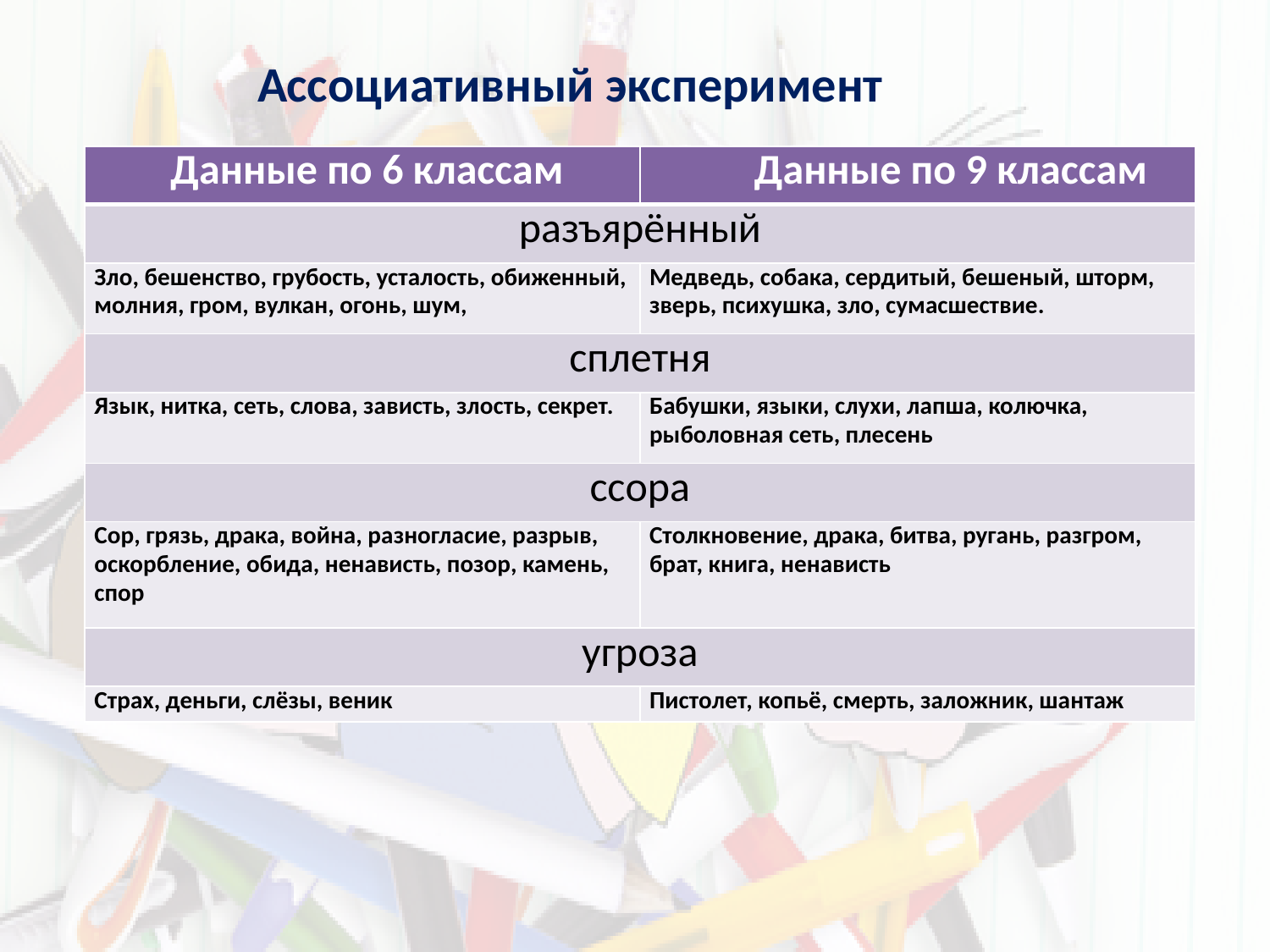

Ассоциативный эксперимент
| Данные по 6 классам | Данные по 9 классам |
| --- | --- |
| разъярённый |  |
| Зло, бешенство, грубость, усталость, обиженный, молния, гром, вулкан, огонь, шум, | Медведь, собака, сердитый, бешеный, шторм, зверь, психушка, зло, сумасшествие. |
| сплетня |  |
| Язык, нитка, сеть, слова, зависть, злость, секрет. | Бабушки, языки, слухи, лапша, колючка, рыболовная сеть, плесень |
| ссора |  |
| Сор, грязь, драка, война, разногласие, разрыв, оскорбление, обида, ненависть, позор, камень, спор | Столкновение, драка, битва, ругань, разгром, брат, книга, ненависть |
| угроза |  |
| Страх, деньги, слёзы, веник | Пистолет, копьё, смерть, заложник, шантаж |